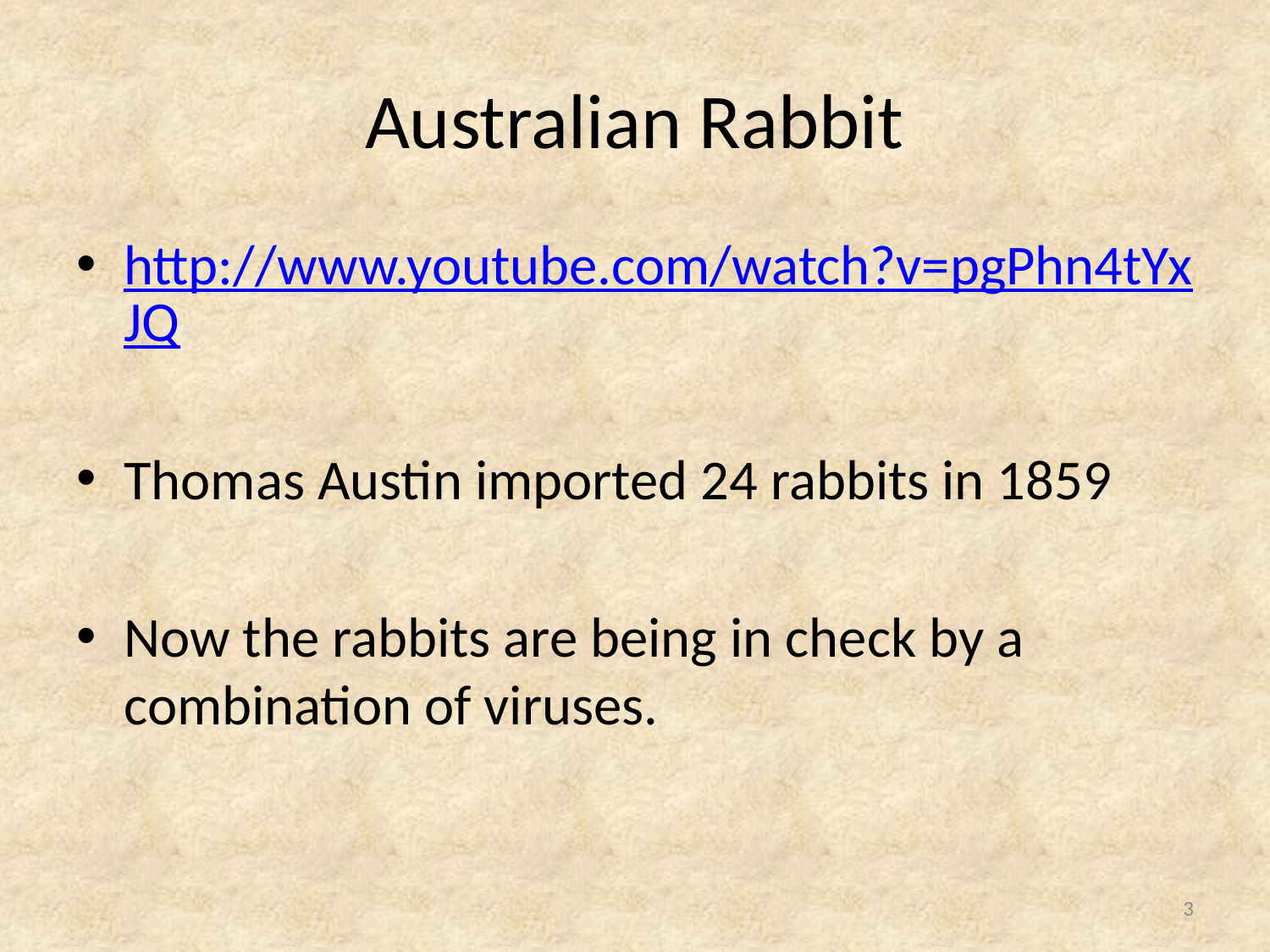

# Australian Rabbit
http://www.youtube.com/watch?v=pgPhn4tYxJQ

Thomas Austin imported 24 rabbits in 1859

Now the rabbits are being in check by a combination of viruses.

3